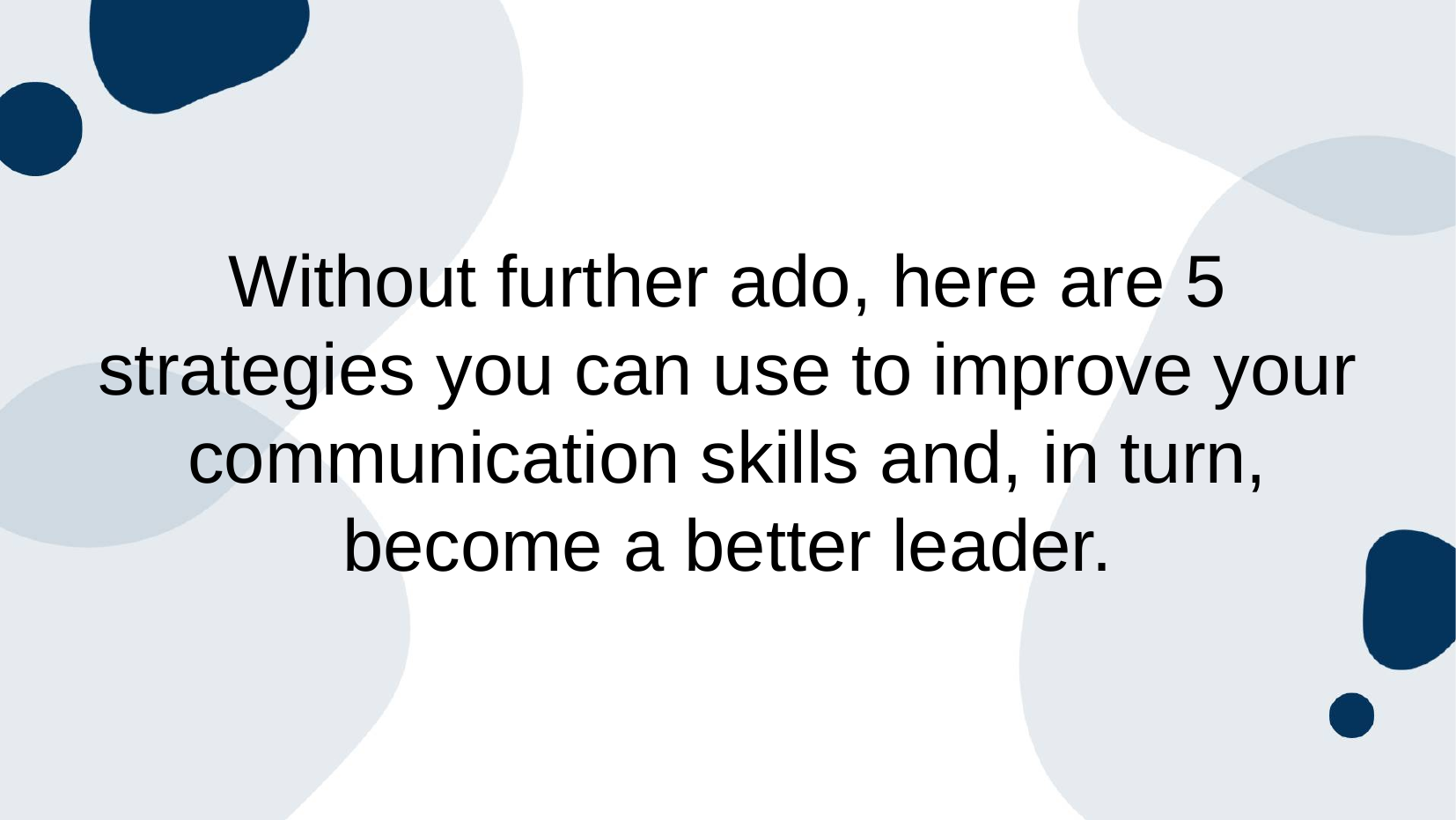

# Without further ado, here are 5 strategies you can use to improve your communication skills and, in turn, become a better leader.